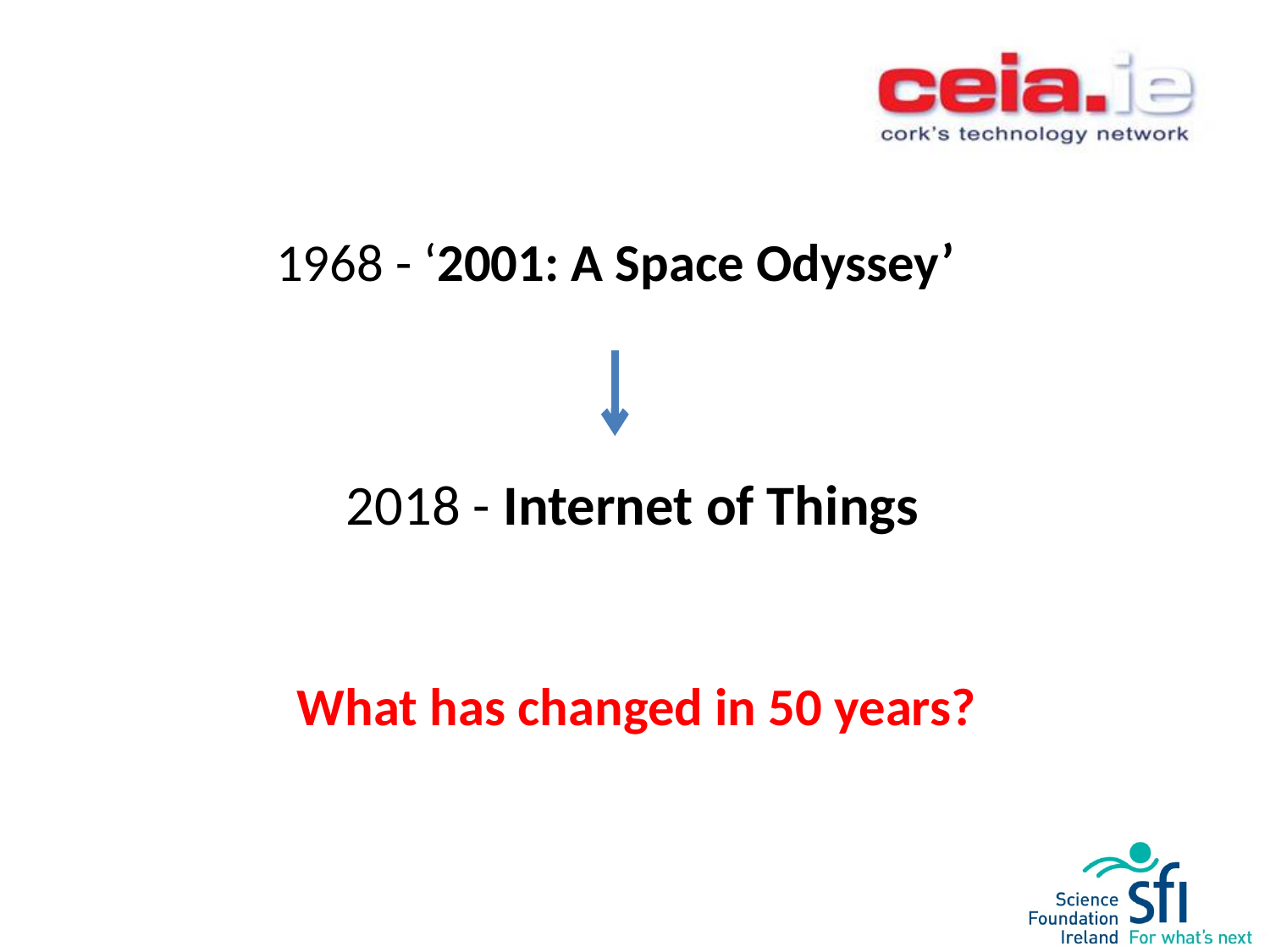

#
1968 - ‘2001: A Space Odyssey’
2018 - Internet of Things
What has changed in 50 years?